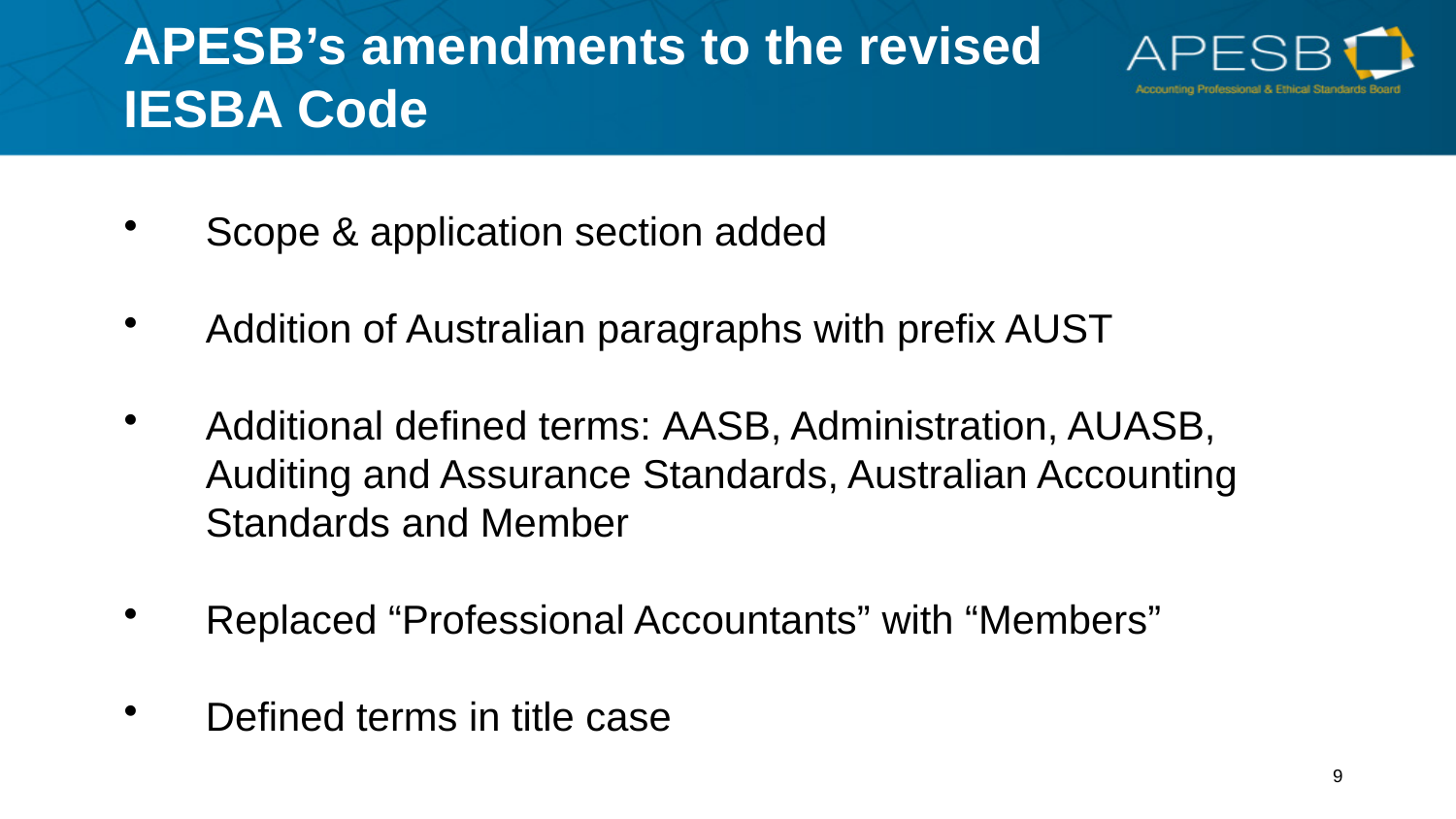

# APESB’s amendments to the revised IESBA Code
Scope & application section added
Addition of Australian paragraphs with prefix AUST
Additional defined terms: AASB, Administration, AUASB, Auditing and Assurance Standards, Australian Accounting Standards and Member
Replaced “Professional Accountants” with “Members”
Defined terms in title case